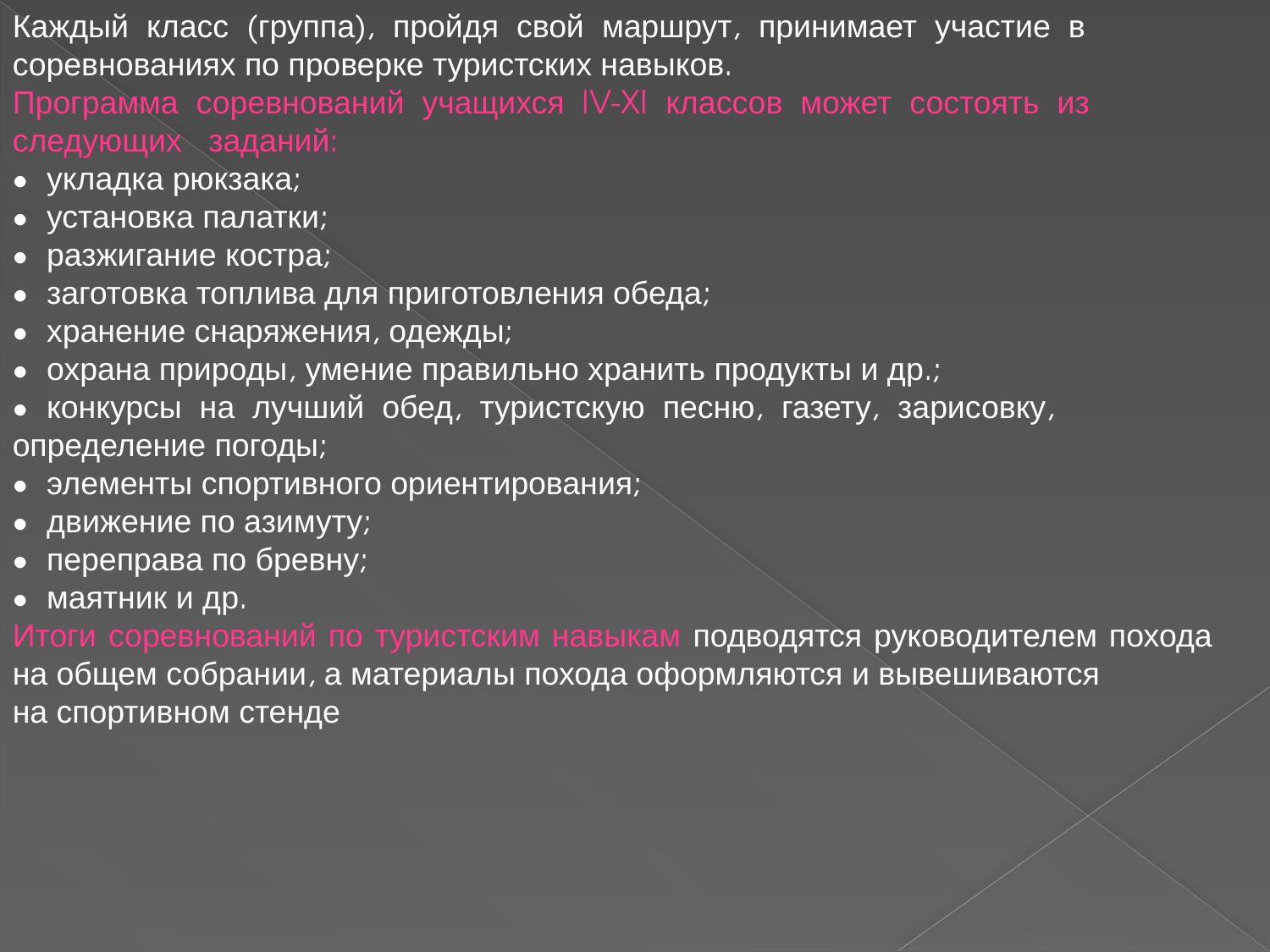

Каждый  класс  (группа),  пройдя  свой  маршрут,  принимает  участие  в
соревнованиях по проверке туристских навыков.
Программа  соревнований  учащихся  IV-XI  классов  может  состоять  из
следующих   заданий:
•  укладка рюкзака;
•  установка палатки;
•  разжигание костра;
•  заготовка топлива для приготовления обеда;
•  хранение снаряжения, одежды;
•  охрана природы, умение правильно хранить продукты и др.;
•  конкурсы  на  лучший  обед,  туристскую  песню,  газету,  зарисовку,
определение погоды;
•  элементы спортивного ориентирования;
•  движение по азимуту;
•  переправа по бревну;
•  маятник и др.
Итоги соревнований по туристским навыкам подводятся руководителем похода на общем собрании, а материалы похода оформляются и вывешиваются
на спортивном стенде